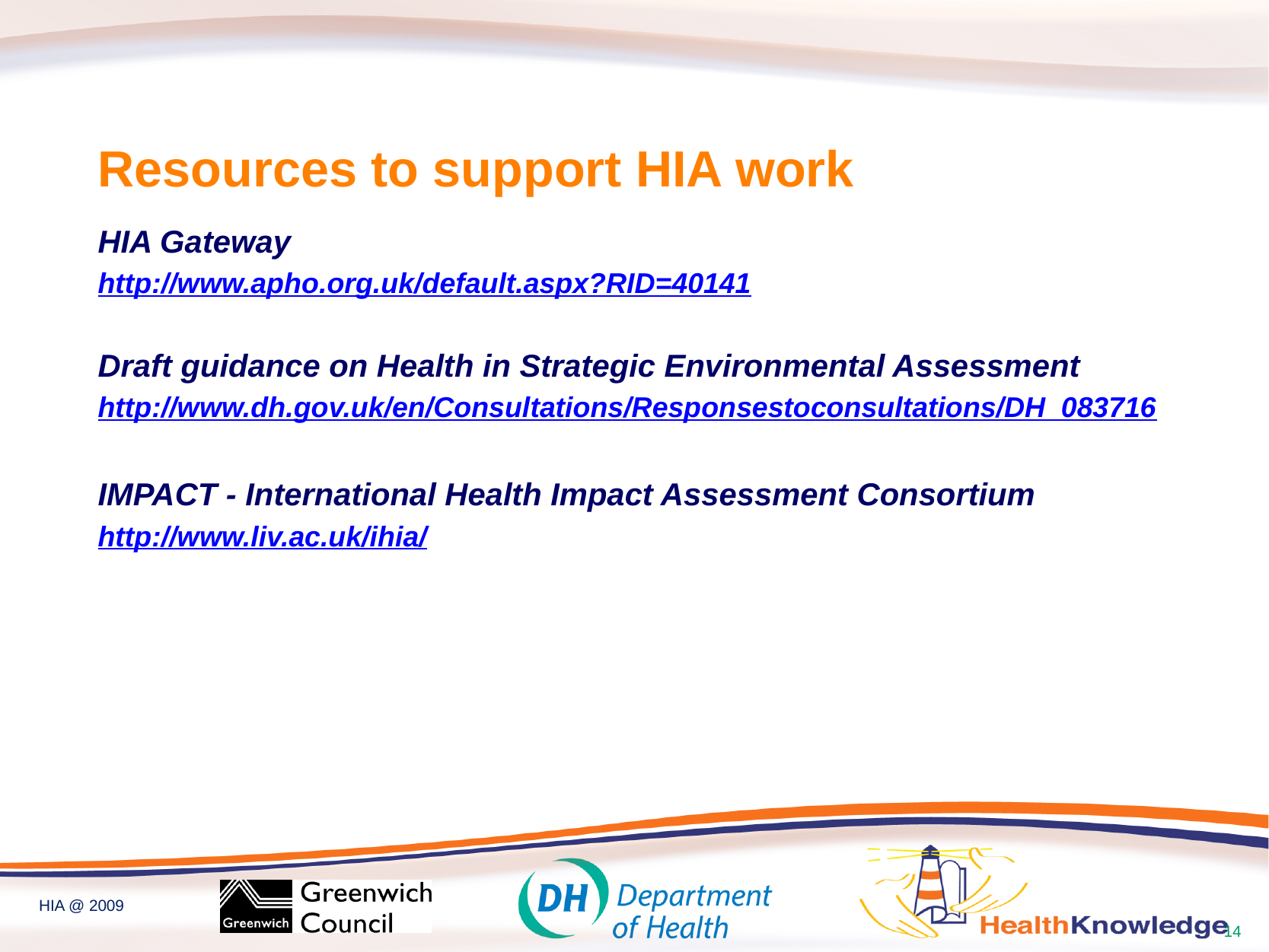

Resources to support HIA work
HIA Gateway
http://www.apho.org.uk/default.aspx?RID=40141

Draft guidance on Health in Strategic Environmental Assessment
http://www.dh.gov.uk/en/Consultations/Responsestoconsultations/DH_083716

IMPACT - International Health Impact Assessment Consortium
http://www.liv.ac.uk/ihia/

14